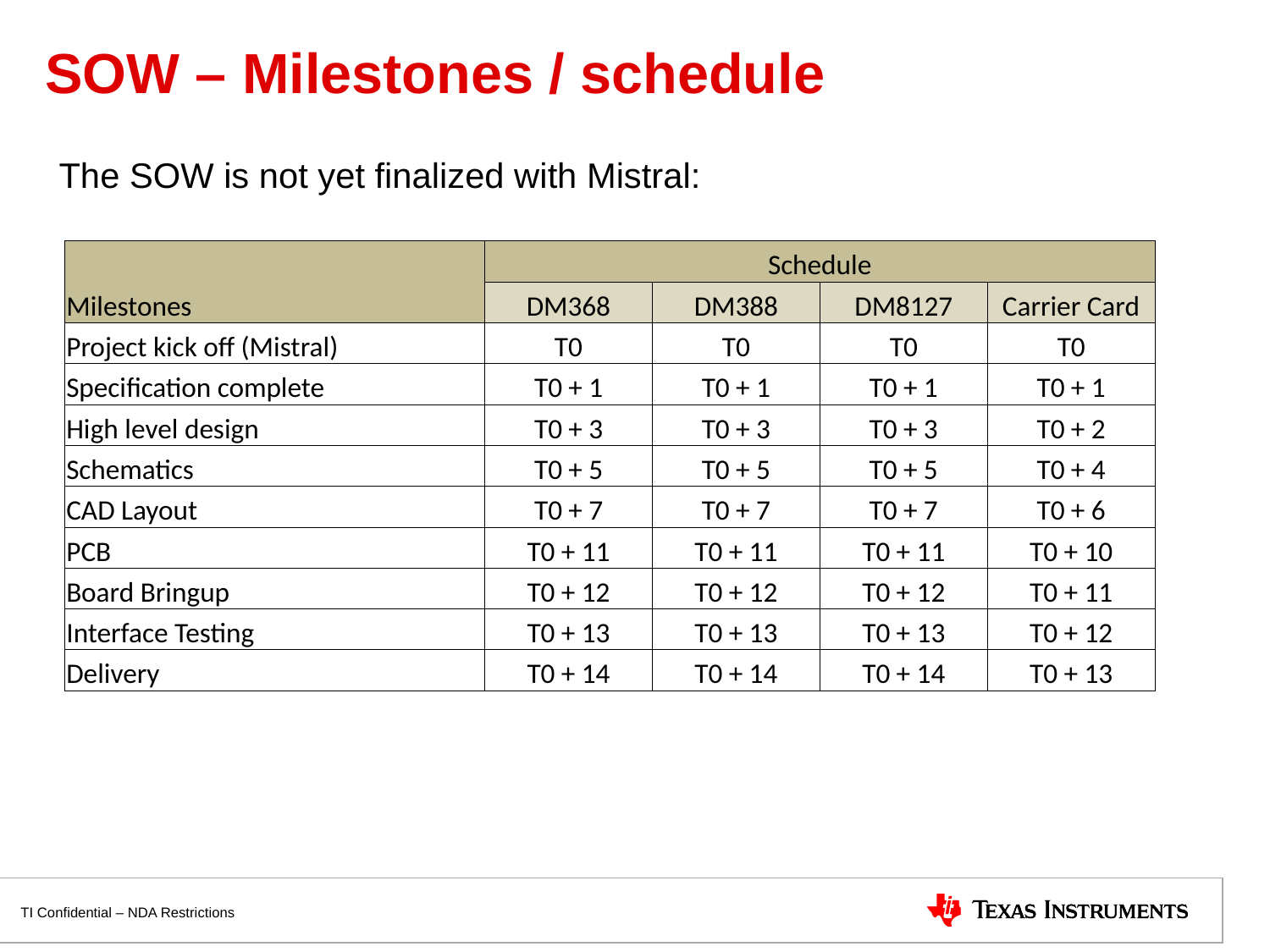

# SOW – Milestones / schedule
The SOW is not yet finalized with Mistral:
| Milestones | Schedule |  |  |  |
| --- | --- | --- | --- | --- |
|  | DM368 | DM388 | DM8127 | Carrier Card |
| Project kick off (Mistral) | T0 | T0 | T0 | T0 |
| Specification complete | T0 + 1 | T0 + 1 | T0 + 1 | T0 + 1 |
| High level design | T0 + 3 | T0 + 3 | T0 + 3 | T0 + 2 |
| Schematics | T0 + 5 | T0 + 5 | T0 + 5 | T0 + 4 |
| CAD Layout | T0 + 7 | T0 + 7 | T0 + 7 | T0 + 6 |
| PCB | T0 + 11 | T0 + 11 | T0 + 11 | T0 + 10 |
| Board Bringup | T0 + 12 | T0 + 12 | T0 + 12 | T0 + 11 |
| Interface Testing | T0 + 13 | T0 + 13 | T0 + 13 | T0 + 12 |
| Delivery | T0 + 14 | T0 + 14 | T0 + 14 | T0 + 13 |